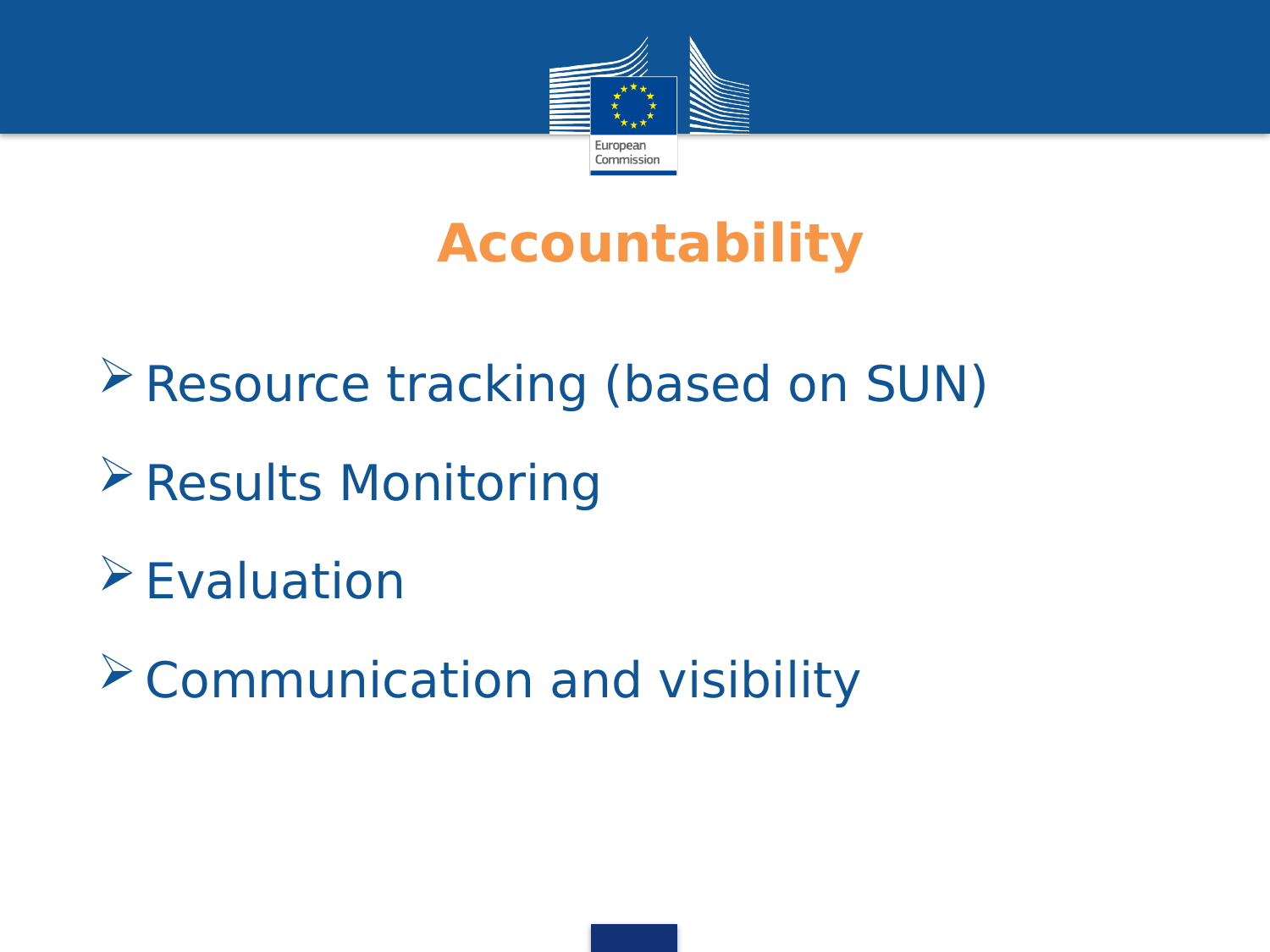

# Accountability
Resource tracking (based on SUN)
Results Monitoring
Evaluation
Communication and visibility